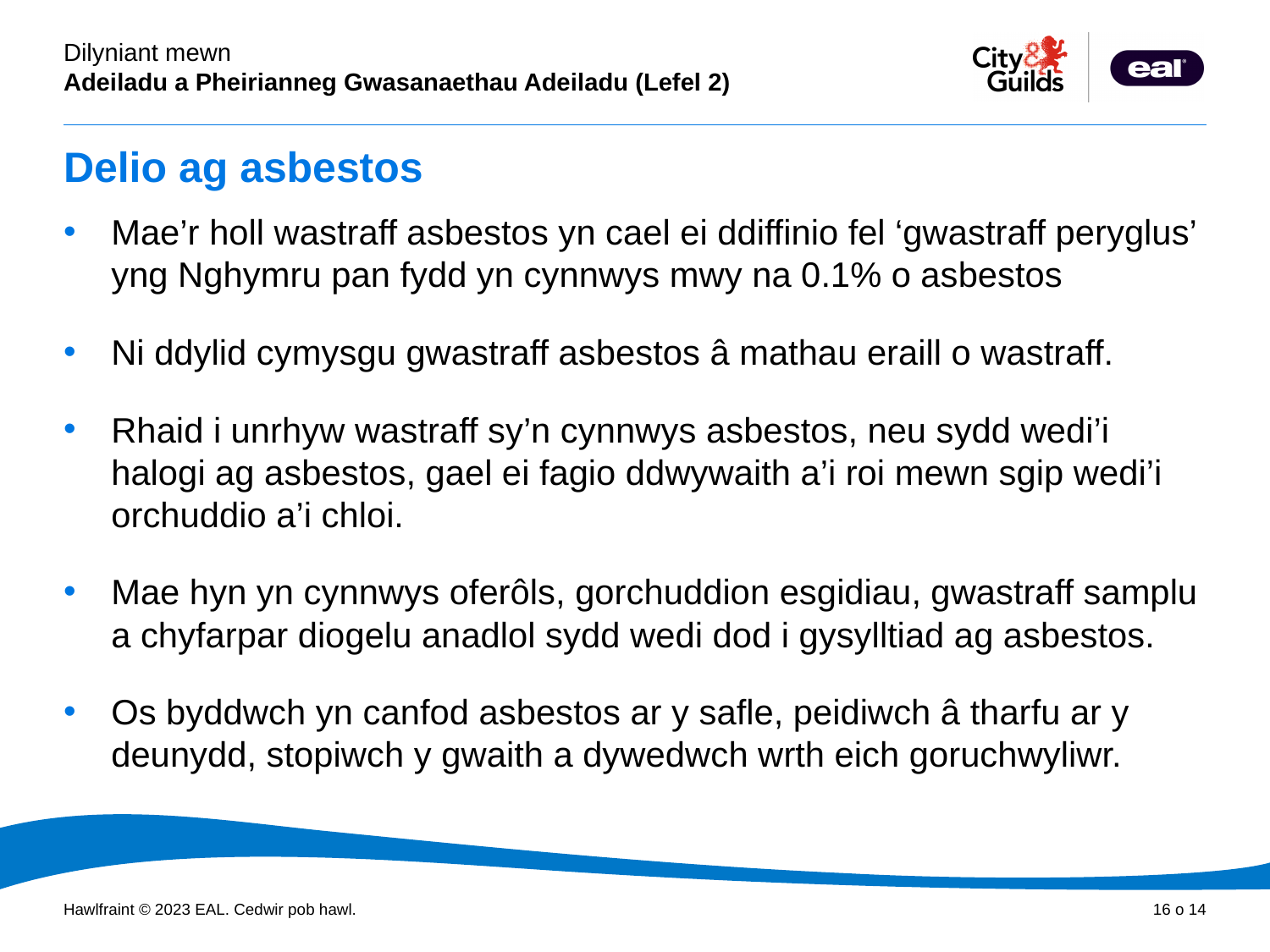

# Delio ag asbestos
Mae’r holl wastraff asbestos yn cael ei ddiffinio fel ‘gwastraff peryglus’ yng Nghymru pan fydd yn cynnwys mwy na 0.1% o asbestos
Ni ddylid cymysgu gwastraff asbestos â mathau eraill o wastraff.
Rhaid i unrhyw wastraff sy’n cynnwys asbestos, neu sydd wedi’i halogi ag asbestos, gael ei fagio ddwywaith a’i roi mewn sgip wedi’i orchuddio a’i chloi.
Mae hyn yn cynnwys oferôls, gorchuddion esgidiau, gwastraff samplu a chyfarpar diogelu anadlol sydd wedi dod i gysylltiad ag asbestos.
Os byddwch yn canfod asbestos ar y safle, peidiwch â tharfu ar y deunydd, stopiwch y gwaith a dywedwch wrth eich goruchwyliwr.